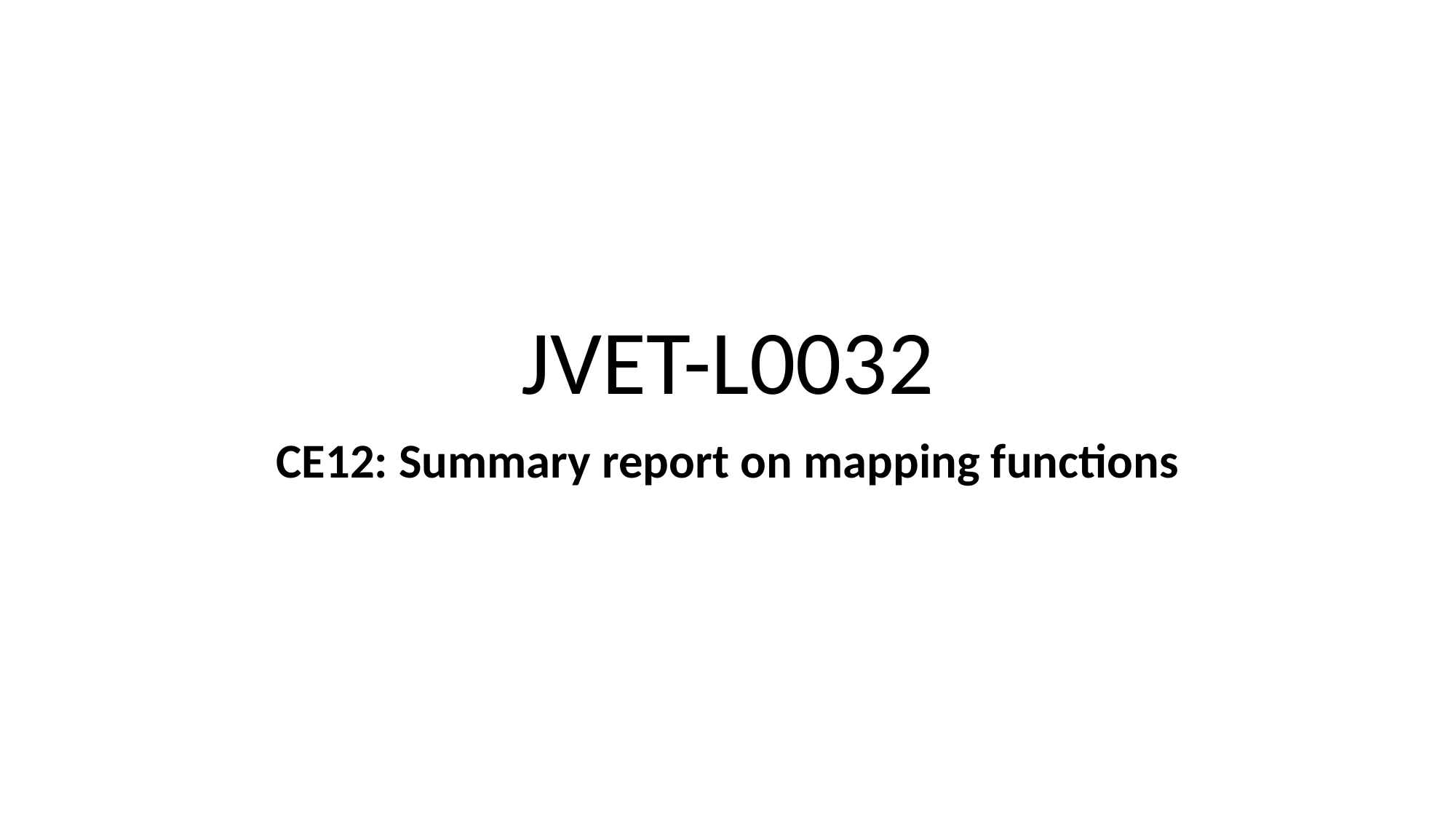

# JVET-L0032
CE12: Summary report on mapping functions